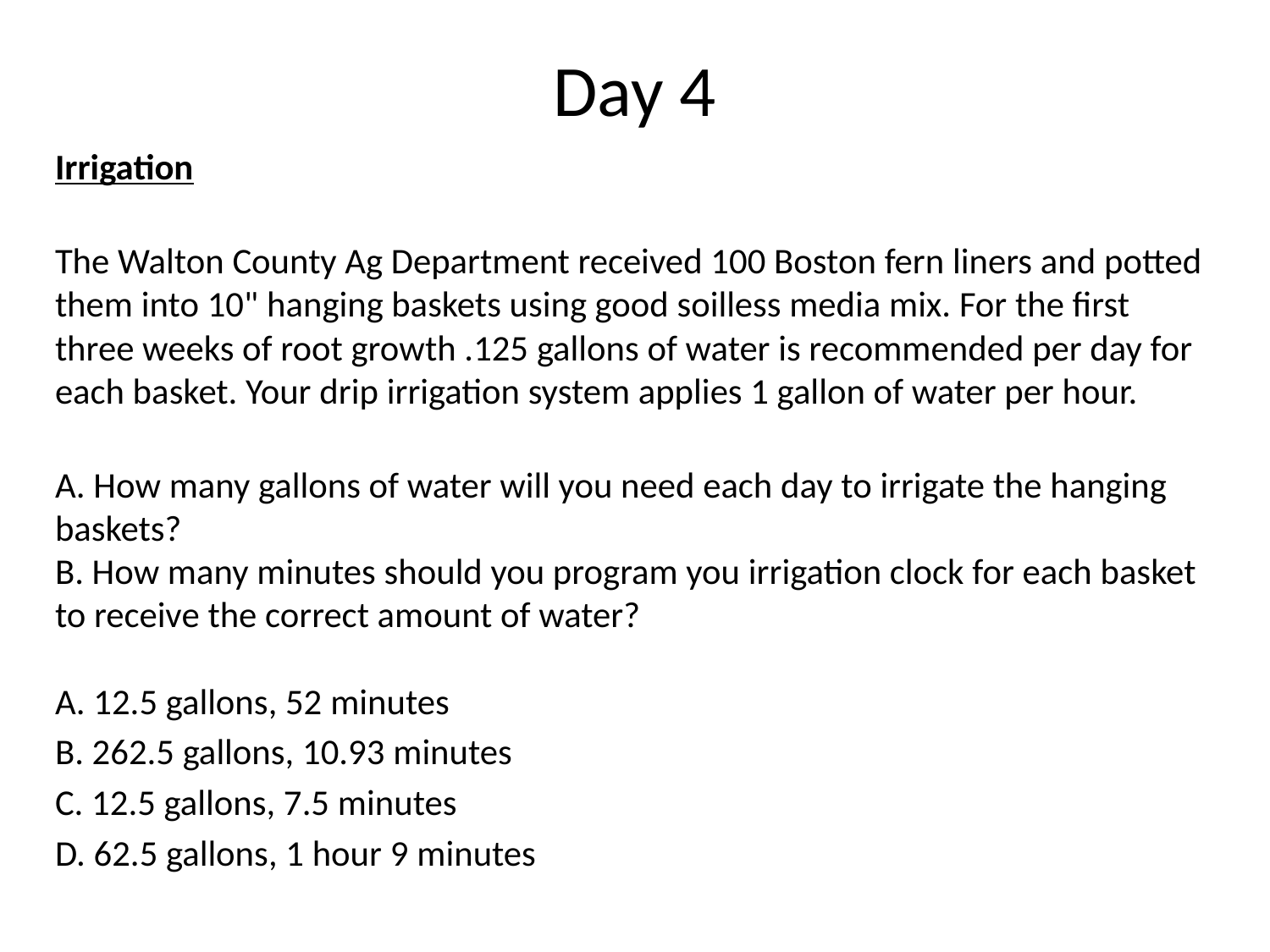

# Day 4
Irrigation
The Walton County Ag Department received 100 Boston fern liners and potted them into 10" hanging baskets using good soilless media mix. For the first three weeks of root growth .125 gallons of water is recommended per day for each basket. Your drip irrigation system applies 1 gallon of water per hour.
 
A. How many gallons of water will you need each day to irrigate the hanging baskets?
B. How many minutes should you program you irrigation clock for each basket to receive the correct amount of water?
A. 12.5 gallons, 52 minutes
B. 262.5 gallons, 10.93 minutes
C. 12.5 gallons, 7.5 minutes
D. 62.5 gallons, 1 hour 9 minutes